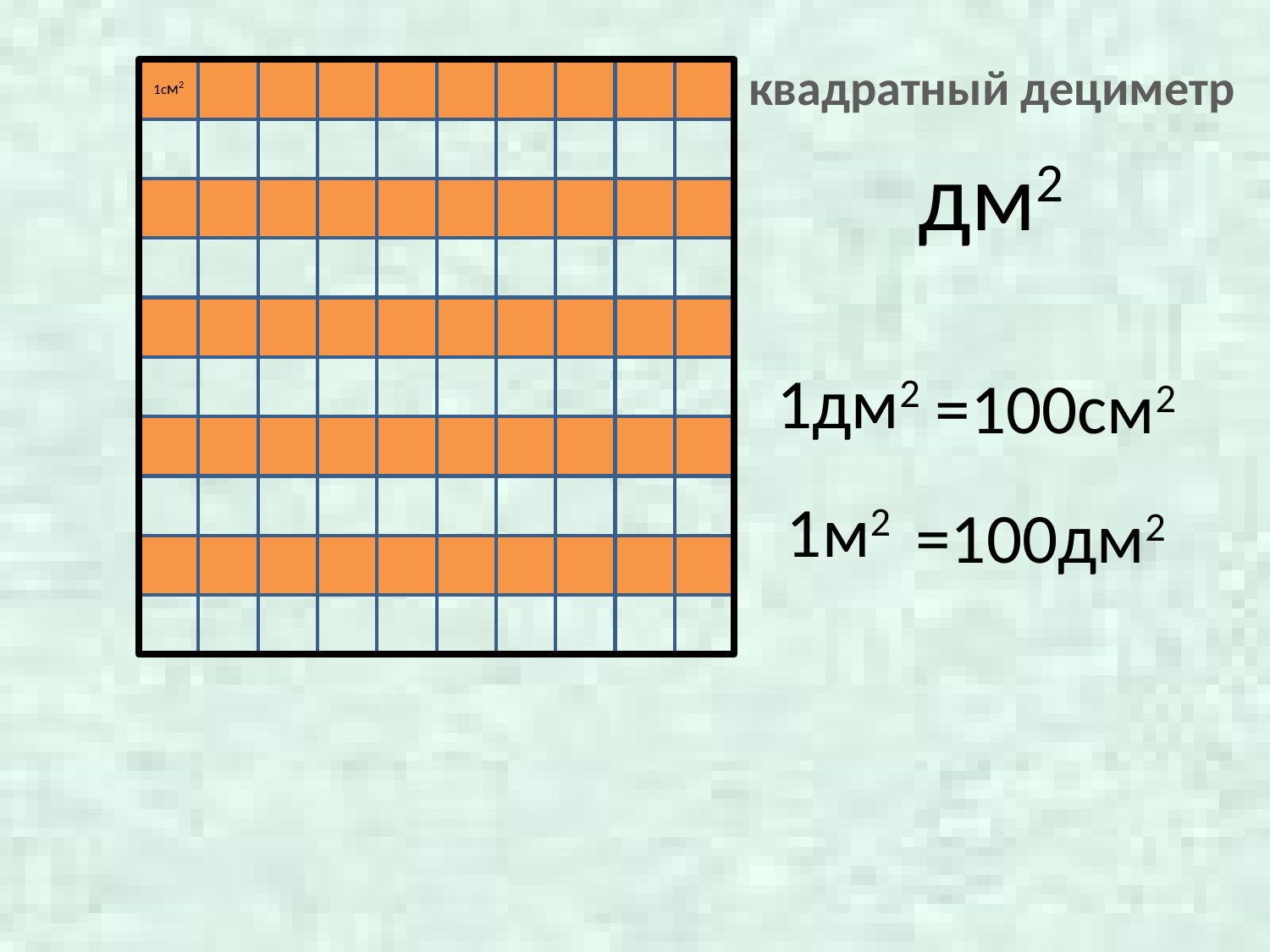

квадратный дециметр

1см2

дм2

1дм2

=100см2

1м2

=100дм2